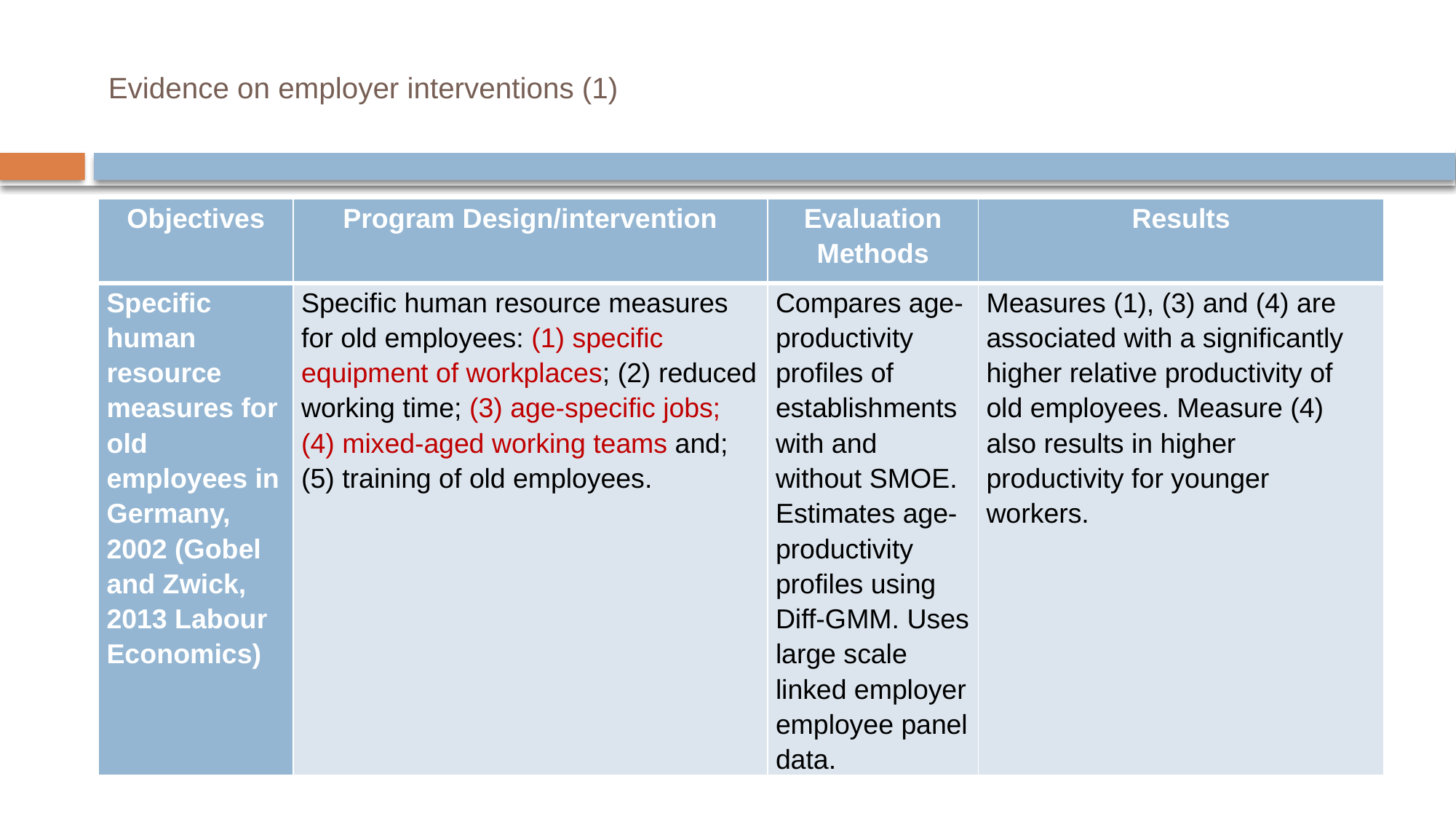

# Evidence on employer interventions (1)
| Objectives | Program Design/intervention | Evaluation Methods | Results |
| --- | --- | --- | --- |
| Specific human resource measures for old employees in Germany, 2002 (Gobel and Zwick, 2013 Labour Economics) | Specific human resource measures for old employees: (1) specific equipment of workplaces; (2) reduced working time; (3) age-specific jobs; (4) mixed-aged working teams and; (5) training of old employees. | Compares age-productivity profiles of establishments with and without SMOE. Estimates age-productivity profiles using Diff-GMM. Uses large scale linked employer employee panel data. | Measures (1), (3) and (4) are associated with a significantly higher relative productivity of old employees. Measure (4) also results in higher productivity for younger workers. |